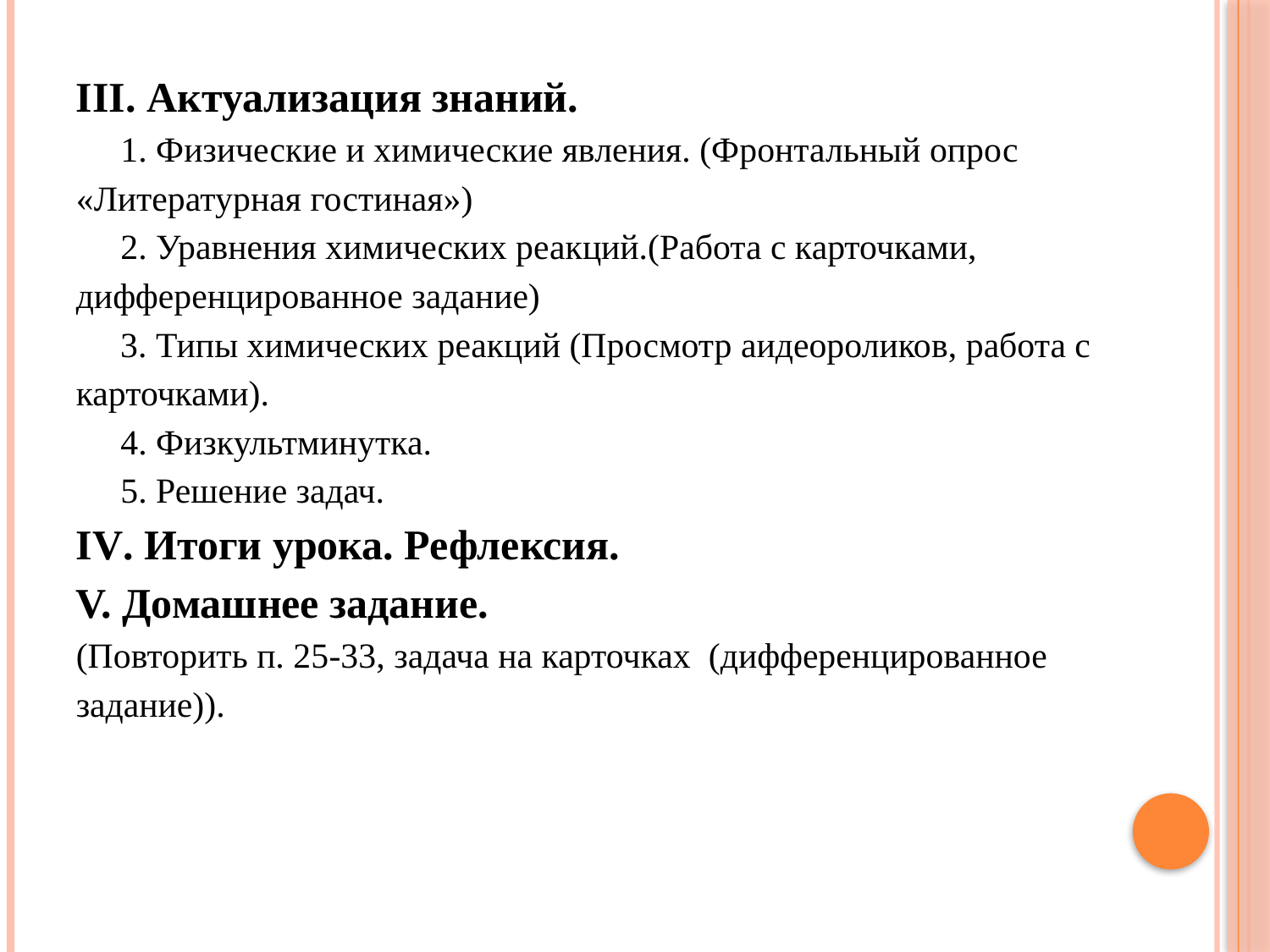

III. Актуализация знаний.
     1. Физические и химические явления. (Фронтальный опрос «Литературная гостиная»)
     2. Уравнения химических реакций.(Работа с карточками, дифференцированное задание)
     3. Типы химических реакций (Просмотр аидеороликов, работа с карточками).
     4. Физкультминутка.
     5. Решение задач.
IV. Итоги урока. Рефлексия.
V. Домашнее задание.
(Повторить п. 25-33, задача на карточках  (дифференцированное задание)).